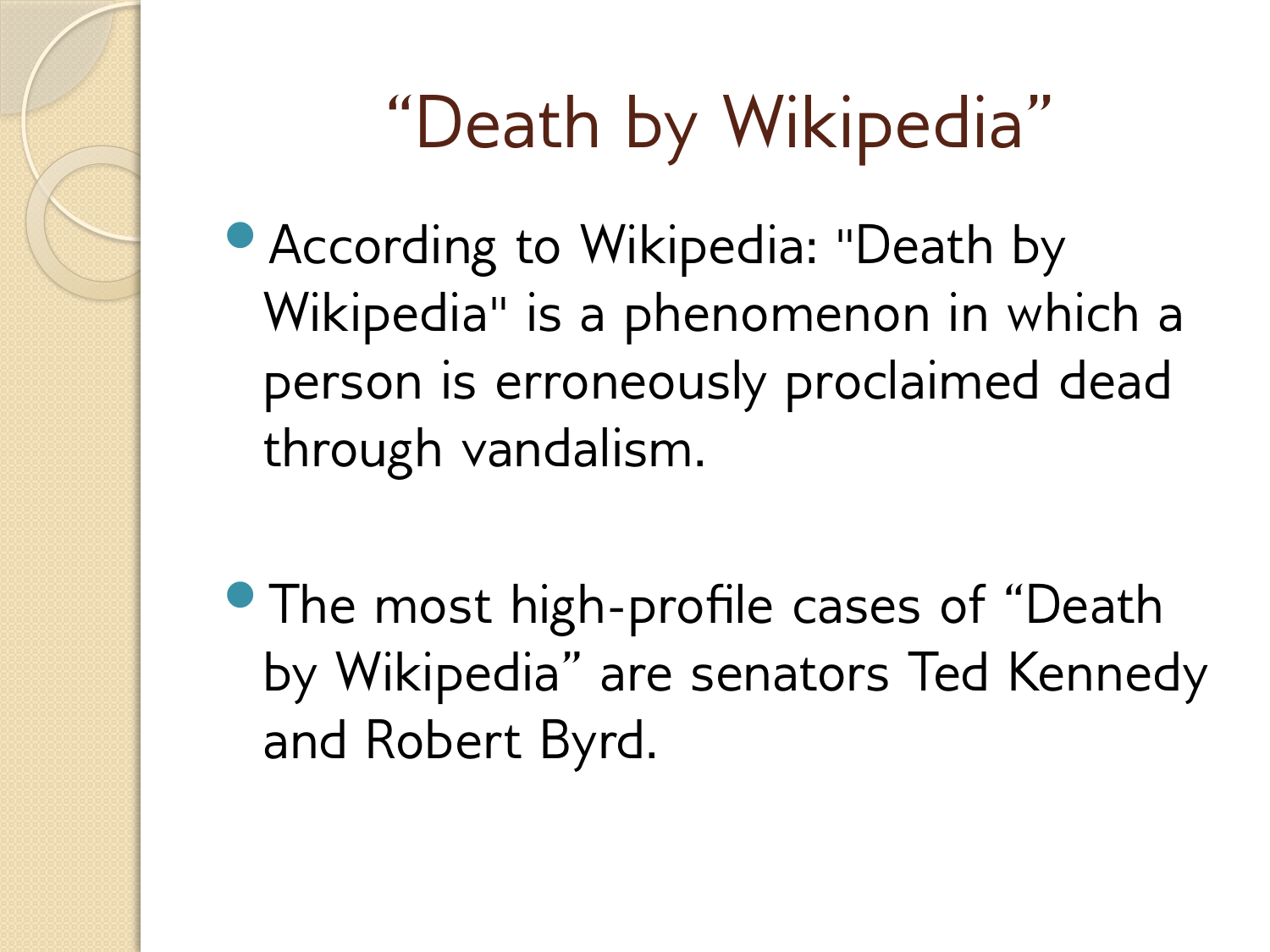

# “Death by Wikipedia”
According to Wikipedia: "Death by Wikipedia" is a phenomenon in which a person is erroneously proclaimed dead through vandalism.

The most high-profile cases of “Death by Wikipedia” are senators Ted Kennedy and Robert Byrd.